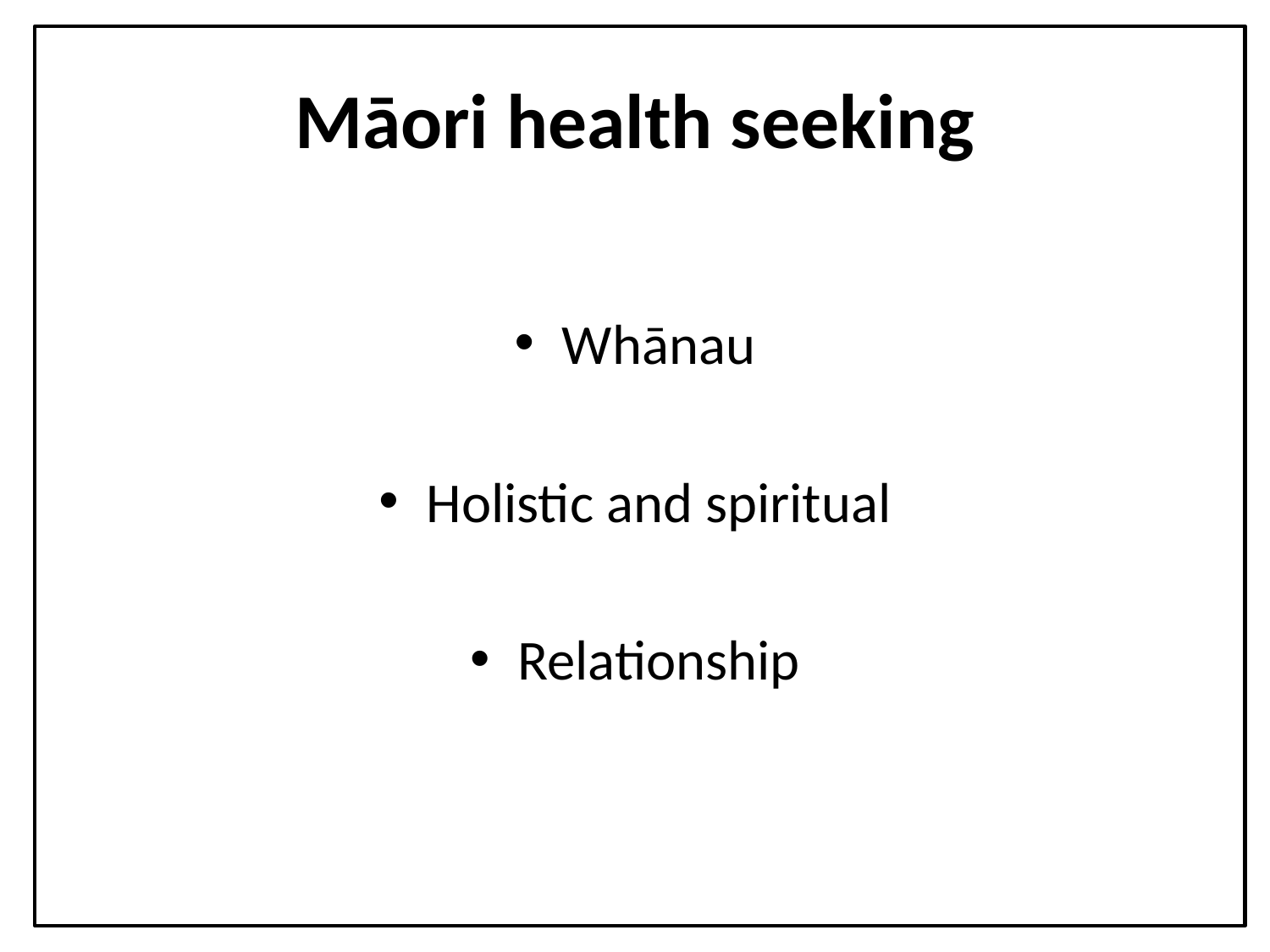

# Māori health seeking

Whānau

Holistic and spiritual

Relationship